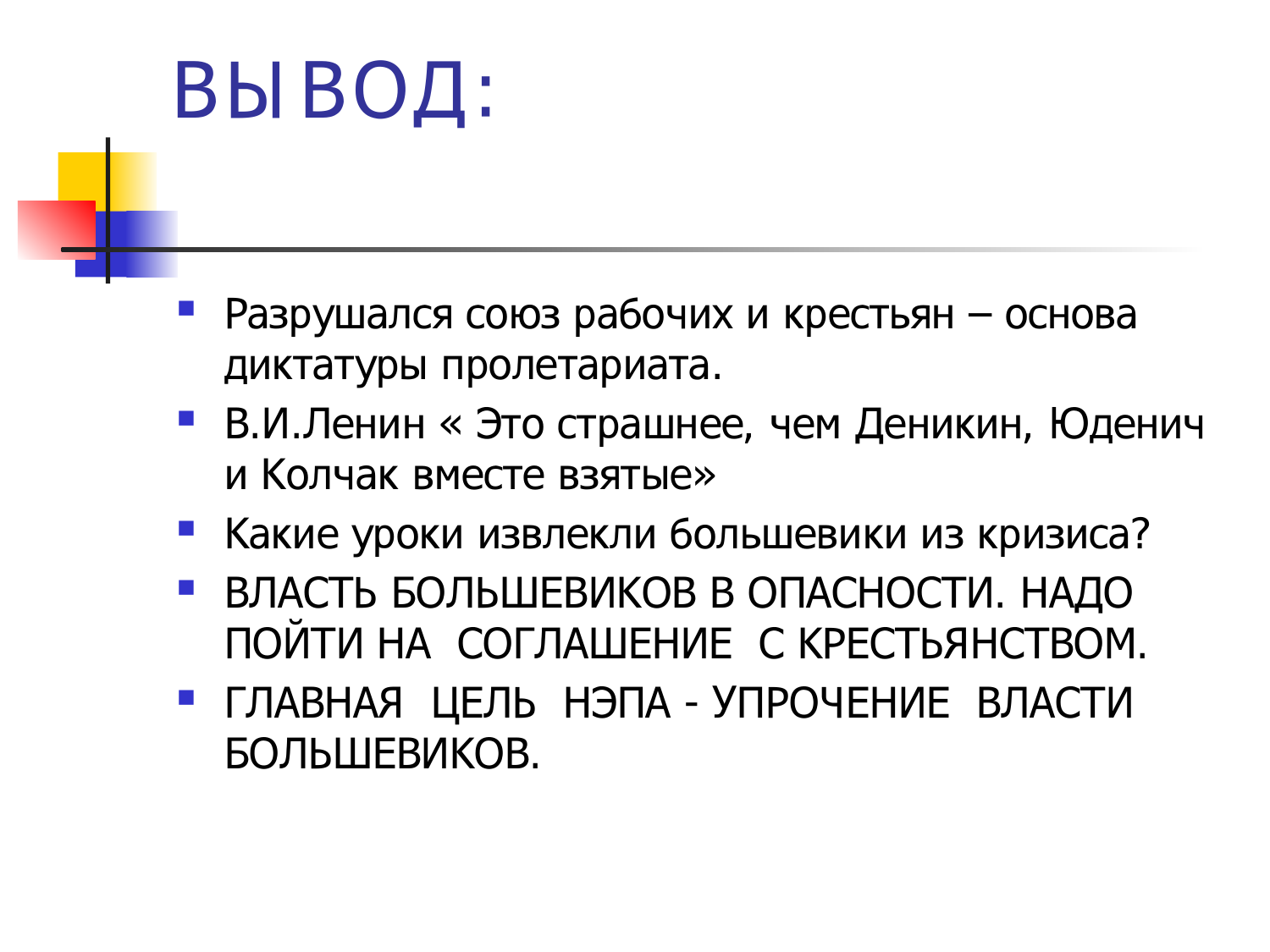

# ВЫВОД:
Разрушался союз рабочих и крестьян – основа диктатуры пролетариата.
В.И.Ленин « Это страшнее, чем Деникин, Юденич и Колчак вместе взятые»
Какие уроки извлекли большевики из кризиса?
ВЛАСТЬ БОЛЬШЕВИКОВ В ОПАСНОСТИ. НАДО ПОЙТИ НА  СОГЛАШЕНИЕ  С КРЕСТЬЯНСТВОМ.
ГЛАВНАЯ  ЦЕЛЬ  НЭПА - УПРОЧЕНИЕ  ВЛАСТИ  БОЛЬШЕВИКОВ.